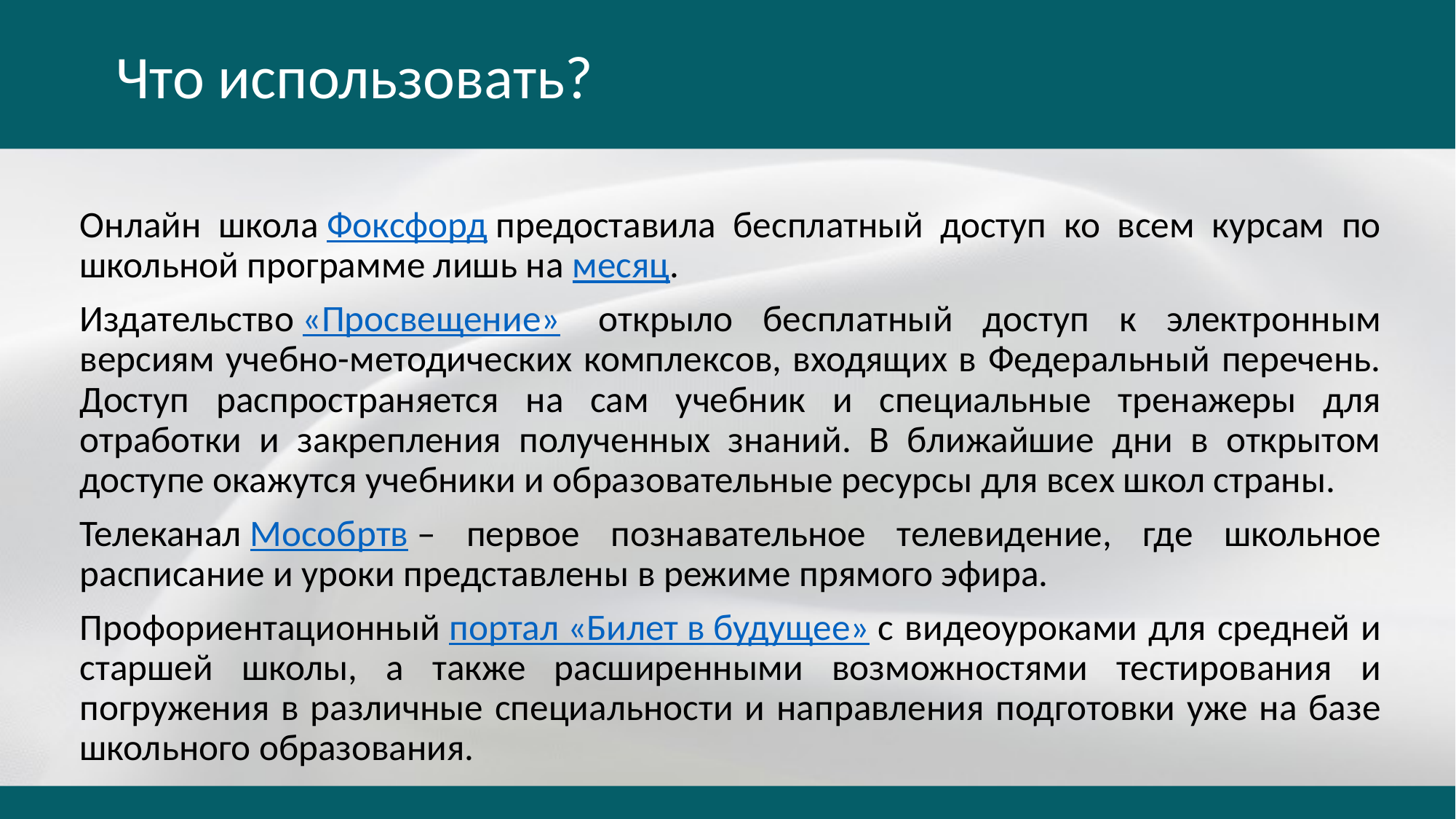

# Что использовать?

Онлайн школа Фоксфорд предоставила бесплатный доступ ко всем курсам по школьной программе лишь на месяц.
Издательство «Просвещение»  открыло бесплатный доступ к электронным версиям учебно-методических комплексов, входящих в Федеральный перечень. Доступ распространяется на сам учебник и специальные тренажеры для отработки и закрепления полученных знаний. В ближайшие дни в открытом доступе окажутся учебники и образовательные ресурсы для всех школ страны.
Телеканал Мособртв – первое познавательное телевидение, где школьное расписание и уроки представлены в режиме прямого эфира.
Профориентационный портал «Билет в будущее» с видеоуроками для средней и старшей школы, а также расширенными возможностями тестирования и погружения в различные специальности и направления подготовки уже на базе школьного образования.